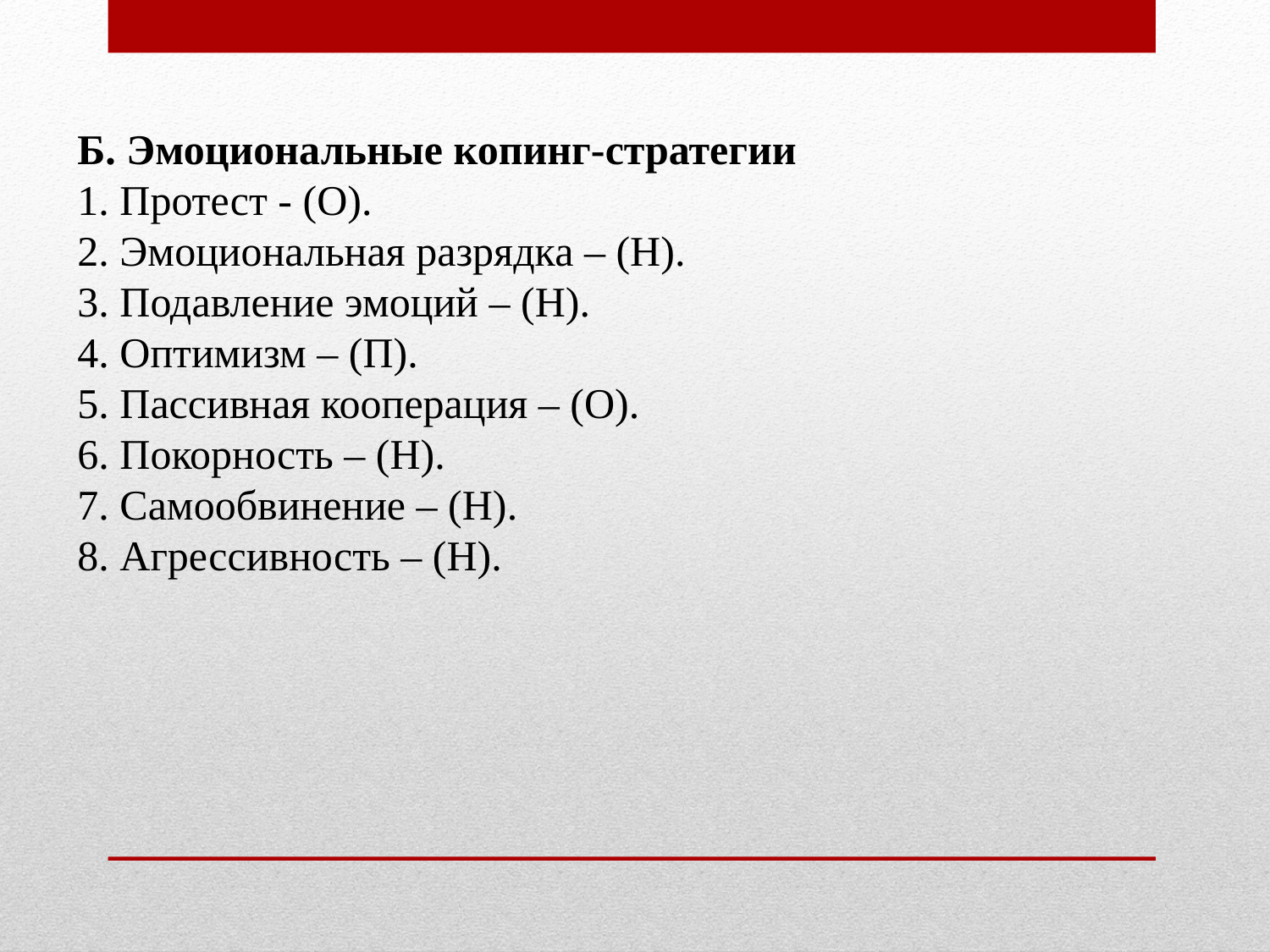

Б. Эмоциональные копинг-стратегии
1. Протест - (О).
2. Эмоциональная разрядка – (Н).
3. Подавление эмоций – (Н).
4. Оптимизм – (П).
5. Пассивная кооперация – (О).
6. Покорность – (Н).
7. Самообвинение – (Н).
8. Агрессивность – (Н).